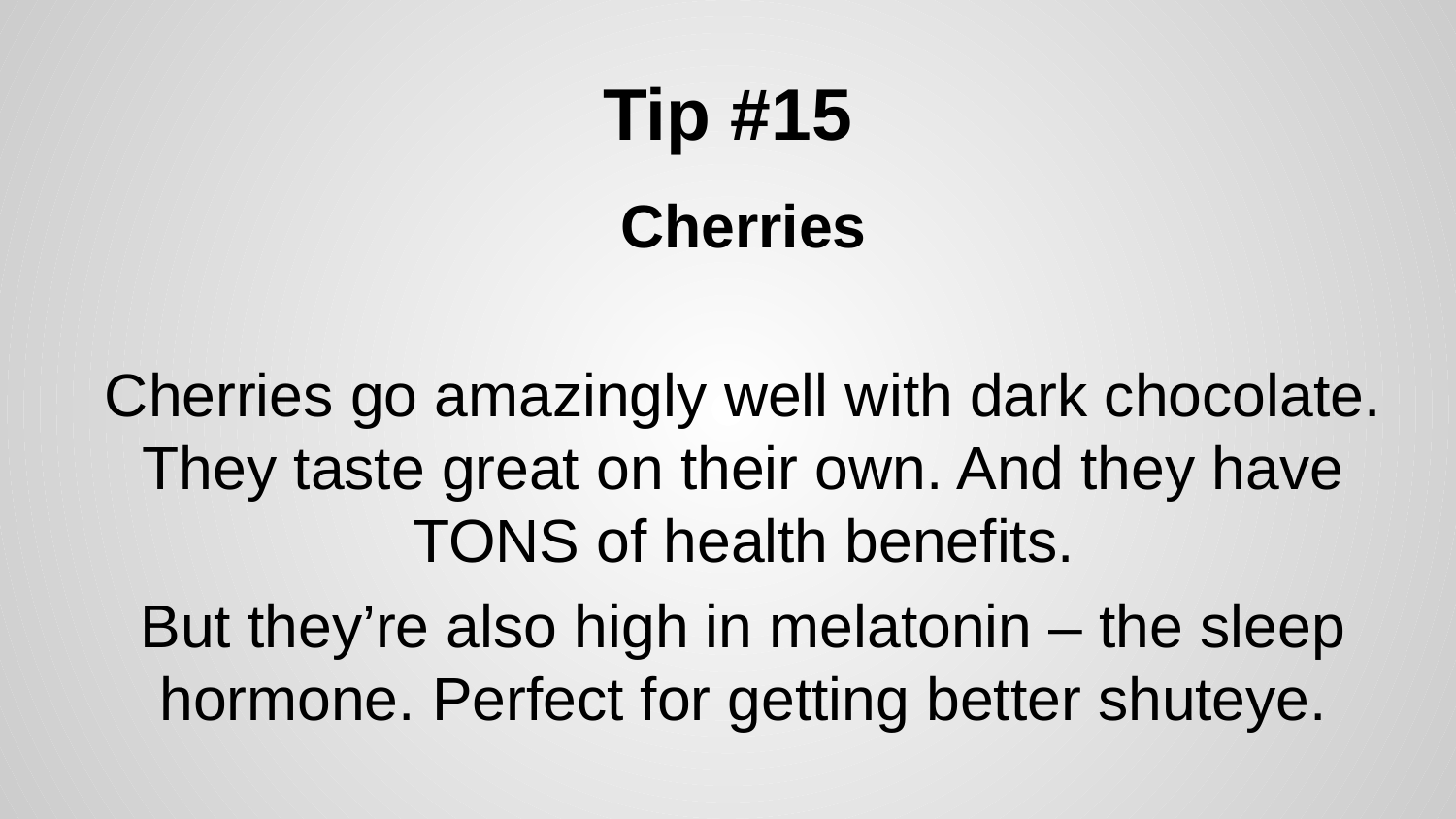

# Tip #15

Cherries

Cherries go amazingly well with dark chocolate. They taste great on their own. And they have TONS of health benefits.
But they’re also high in melatonin – the sleep hormone. Perfect for getting better shuteye.